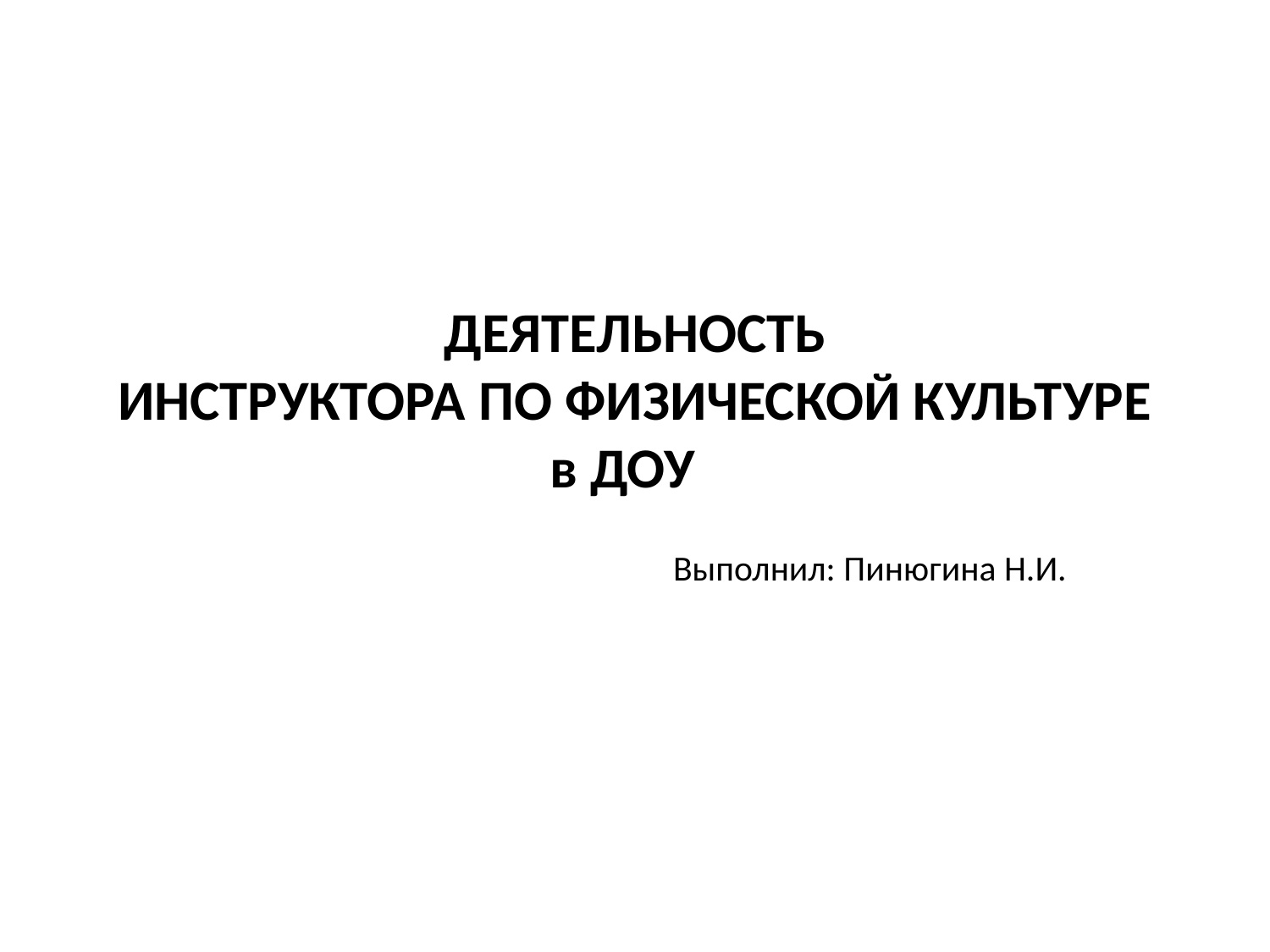

# ДЕЯТЕЛЬНОСТЬ ИНСТРУКТОРА ПО ФИЗИЧЕСКОЙ КУЛЬТУРЕ в ДОУ
Выполнил: Пинюгина Н.И.